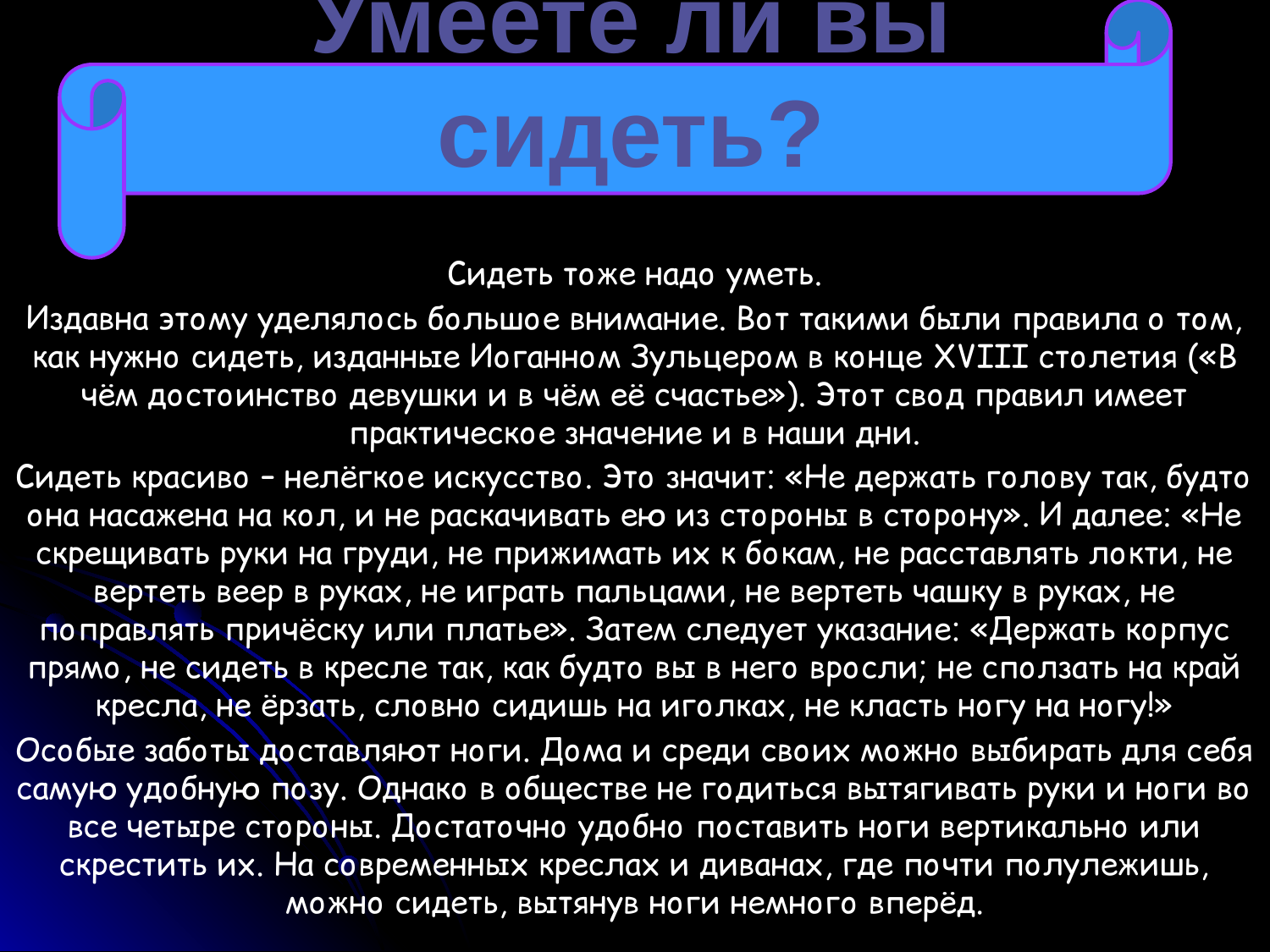

Умеете ли вы сидеть?

Сидеть тоже надо уметь.
Издавна этому уделялось большое внимание. Вот такими были правила о том, как нужно сидеть, изданные Иоганном Зульцером в конце XVIII столетия («В чём достоинство девушки и в чём её счастье»). Этот свод правил имеет практическое значение и в наши дни.
Сидеть красиво – нелёгкое искусство. Это значит: «Не держать голову так, будто она насажена на кол, и не раскачивать ею из стороны в сторону». И далее: «Не скрещивать руки на груди, не прижимать их к бокам, не расставлять локти, не вертеть веер в руках, не играть пальцами, не вертеть чашку в руках, не поправлять причёску или платье». Затем следует указание: «Держать корпус прямо, не сидеть в кресле так, как будто вы в него вросли; не сползать на край кресла, не ёрзать, словно сидишь на иголках, не класть ногу на ногу!»
Особые заботы доставляют ноги. Дома и среди своих можно выбирать для себя самую удобную позу. Однако в обществе не годиться вытягивать руки и ноги во все четыре стороны. Достаточно удобно поставить ноги вертикально или скрестить их. На современных креслах и диванах, где почти полулежишь, можно сидеть, вытянув ноги немного вперёд.